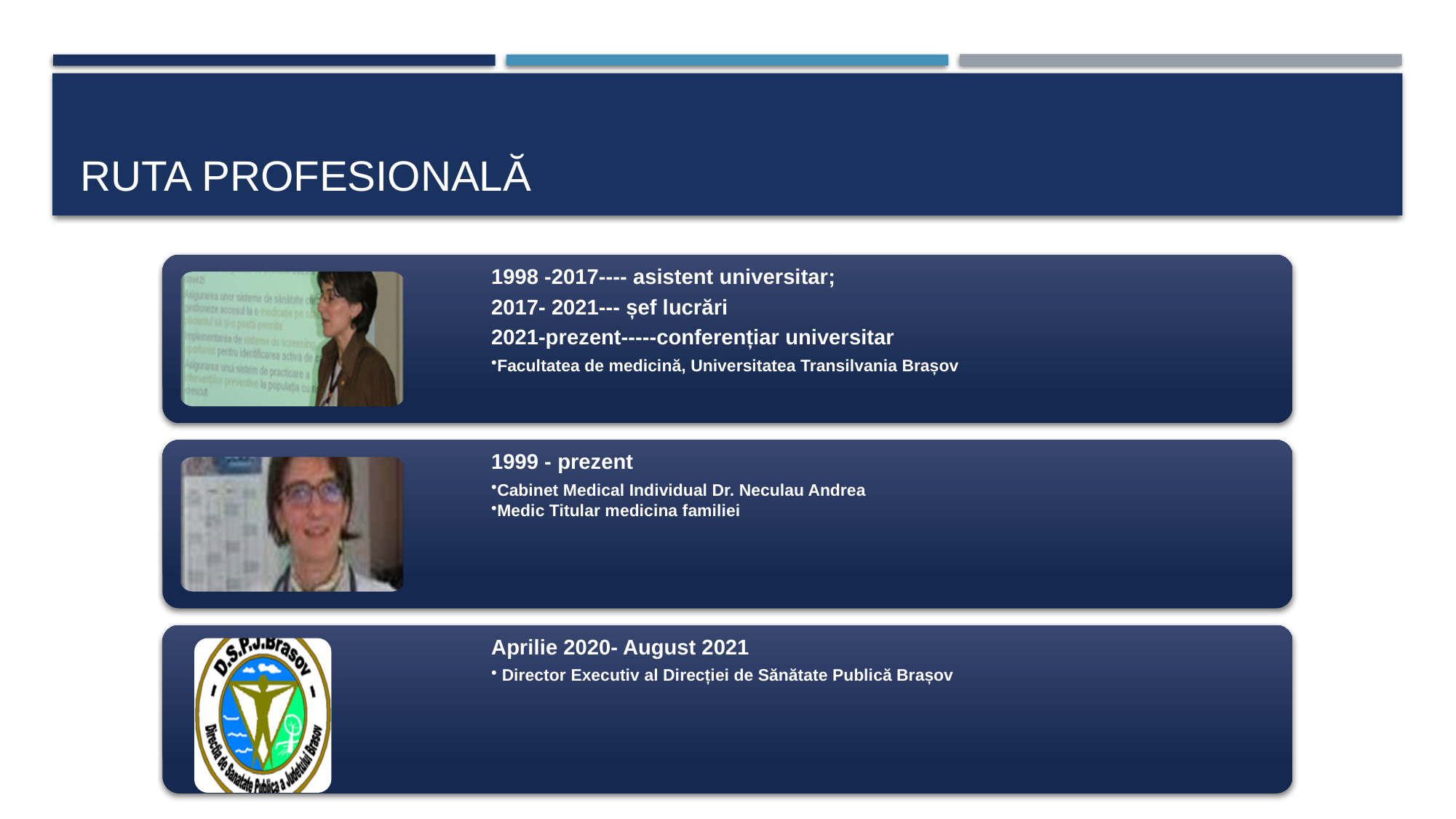

# RUTA PROFESIONALĂ
1998 -2017---- asistent universitar;
2017- 2021--- șef lucrări
2021-prezent-----conferențiar universitar
Facultatea de medicină, Universitatea Transilvania Brașov
1999 - prezent
Cabinet Medical Individual Dr. Neculau Andrea
Medic Titular medicina familiei
Aprilie 2020- August 2021
 Director Executiv al Direcției de Sănătate Publică Brașov